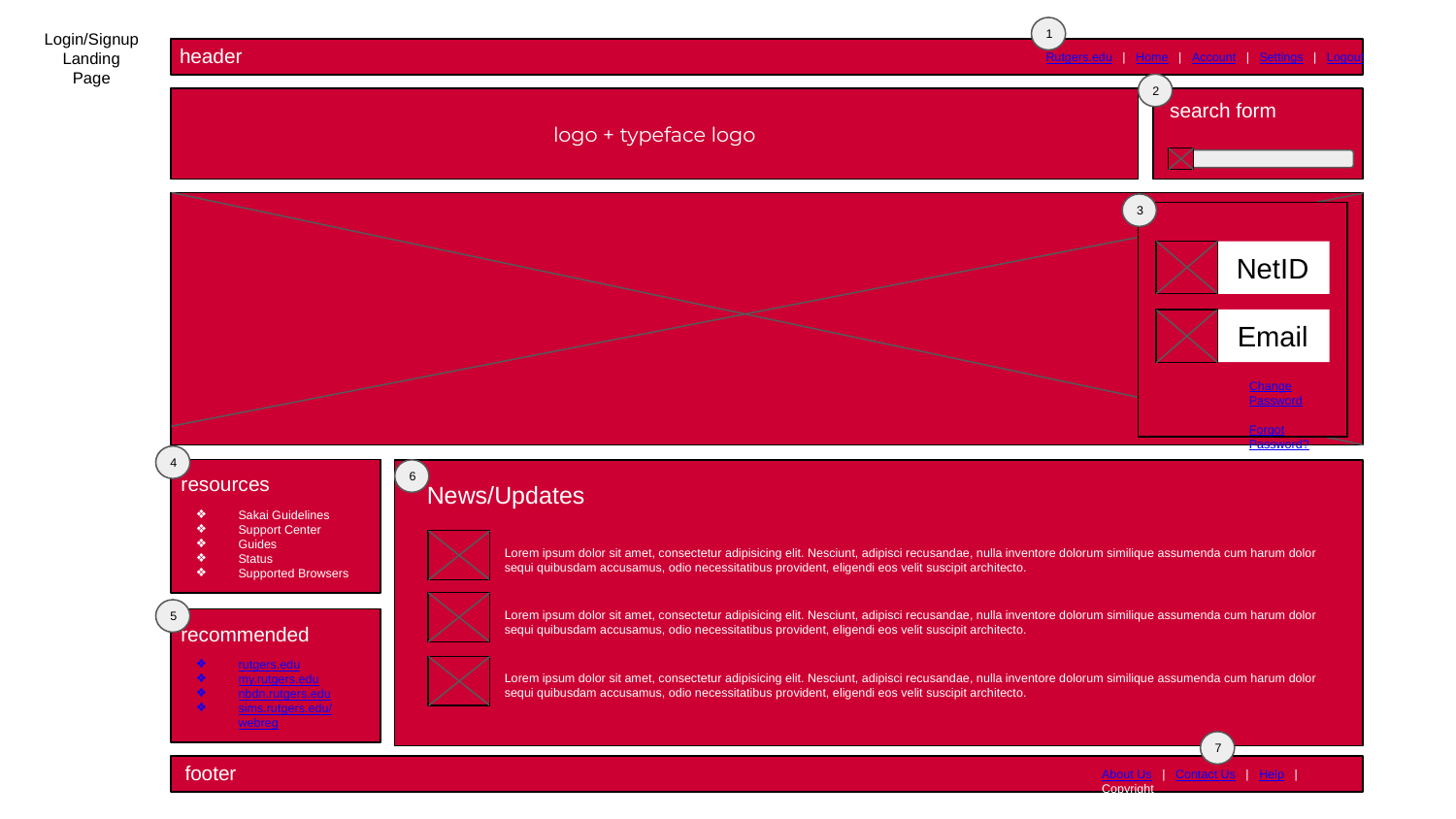

Login/Signup Landing Page
1
header
Rutgers.edu   |   Home   |   Account   |   Settings   |   Logout

2
search form
logo + typeface logo

3

NetID

Email

Change Password

Forgot Password?

4
resources

6

News/Updates
Sakai Guidelines
Support Center
Guides
Status
Supported Browsers

Lorem ipsum dolor sit amet, consectetur adipisicing elit. Nesciunt, adipisci recusandae, nulla inventore dolorum similique assumenda cum harum dolor sequi quibusdam accusamus, odio necessitatibus provident, eligendi eos velit suscipit architecto.

Lorem ipsum dolor sit amet, consectetur adipisicing elit. Nesciunt, adipisci recusandae, nulla inventore dolorum similique assumenda cum harum dolor sequi quibusdam accusamus, odio necessitatibus provident, eligendi eos velit suscipit architecto.
5
recommended

rutgers.edu
my.rutgers.edu
nbdn.rutgers.edu
sims.rutgers.edu/webreg

Lorem ipsum dolor sit amet, consectetur adipisicing elit. Nesciunt, adipisci recusandae, nulla inventore dolorum similique assumenda cum harum dolor sequi quibusdam accusamus, odio necessitatibus provident, eligendi eos velit suscipit architecto.
7
footer
About Us   |   Contact Us   |   Help   |   Copyright